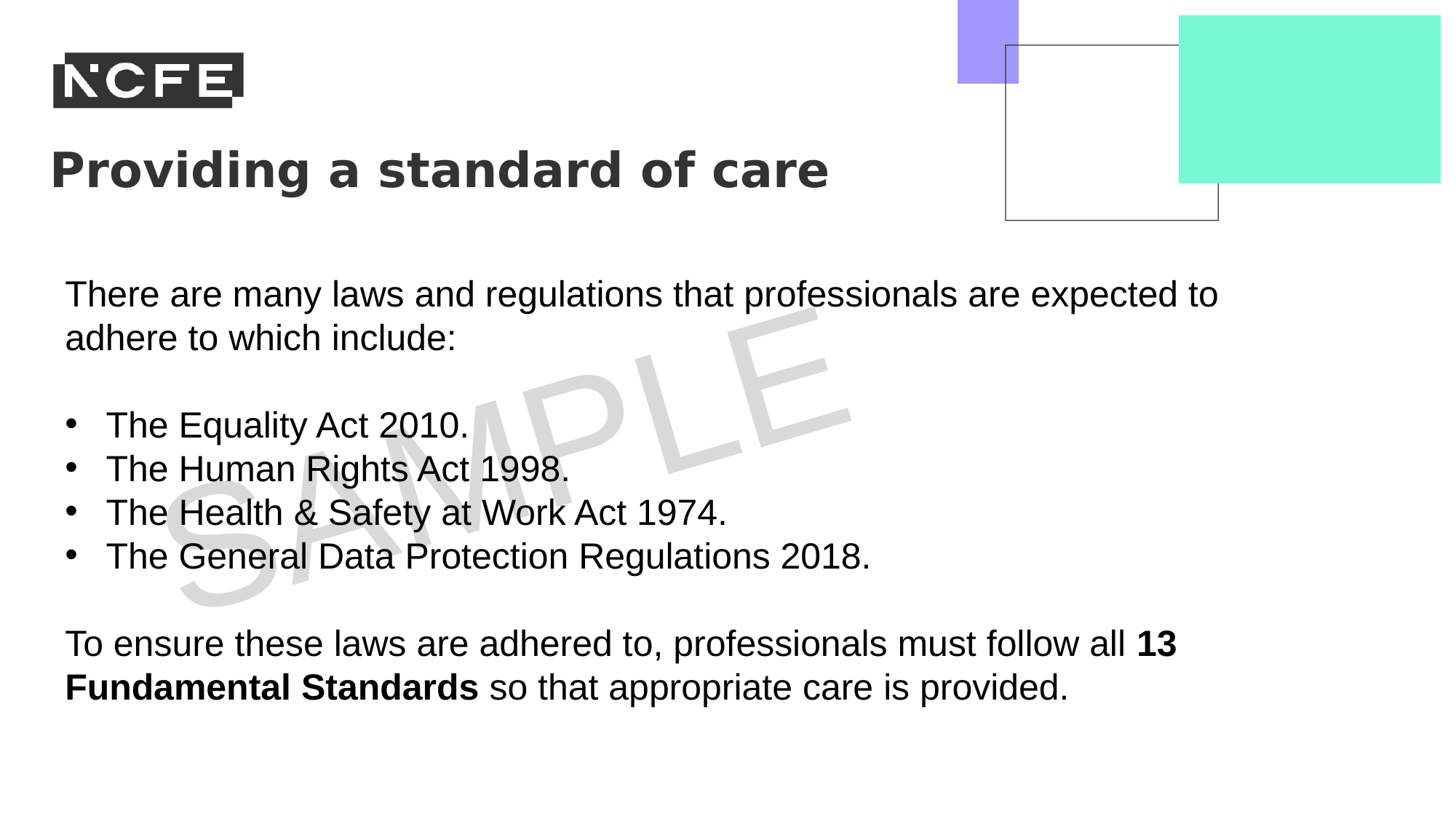

Providing a standard of care

There are many laws and regulations that professionals are expected to adhere to which include:

The Equality Act 2010.
The Human Rights Act 1998.
The Health & Safety at Work Act 1974.
The General Data Protection Regulations 2018.

To ensure these laws are adhered to, professionals must follow all 13 Fundamental Standards so that appropriate care is provided.